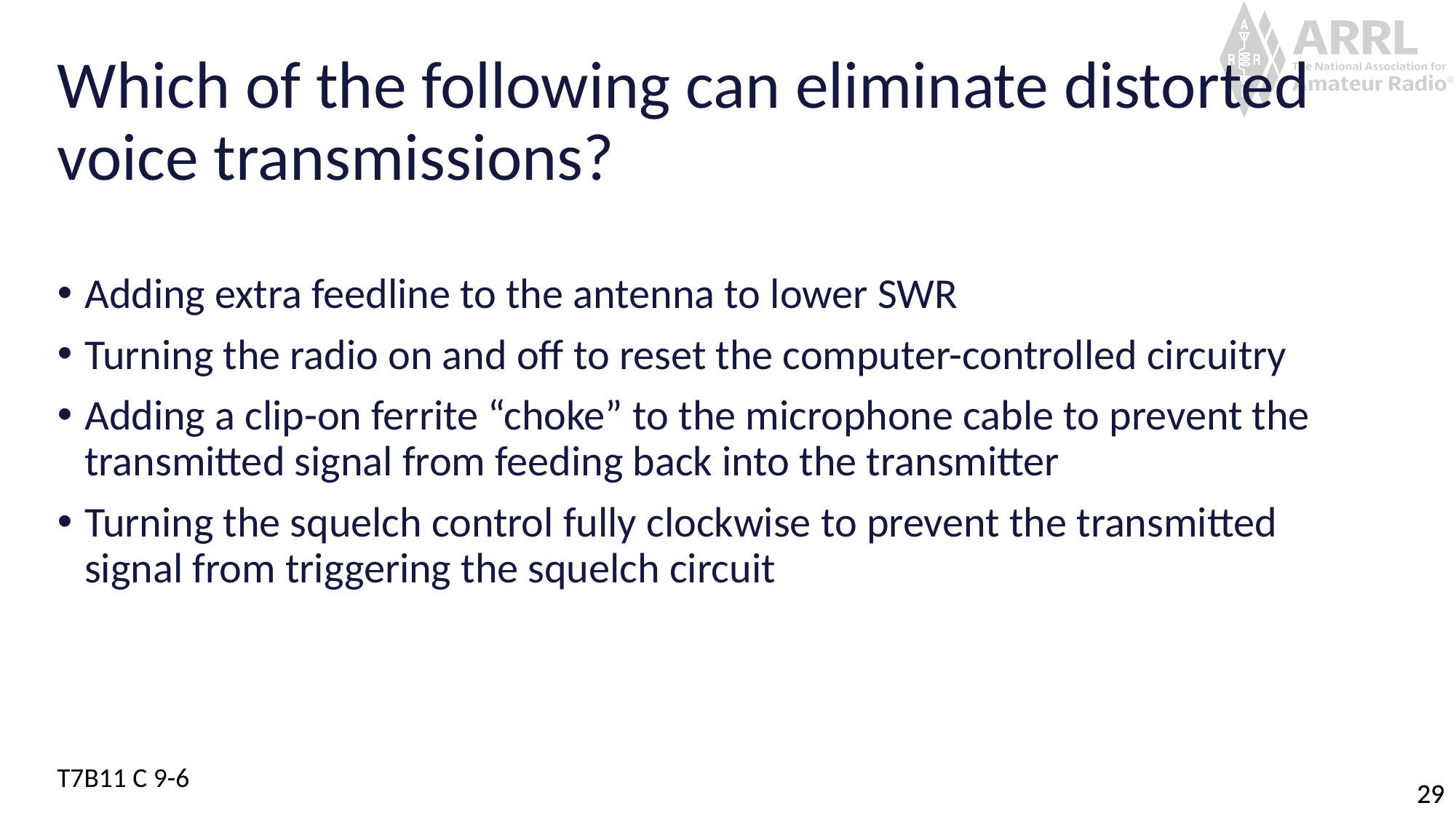

# Which of the following can eliminate distorted voice transmissions?
Adding extra feedline to the antenna to lower SWR
Turning the radio on and off to reset the computer-controlled circuitry
Adding a clip-on ferrite “choke” to the microphone cable to prevent the transmitted signal from feeding back into the transmitter
Turning the squelch control fully clockwise to prevent the transmitted signal from triggering the squelch circuit
T7B11 C 9-6